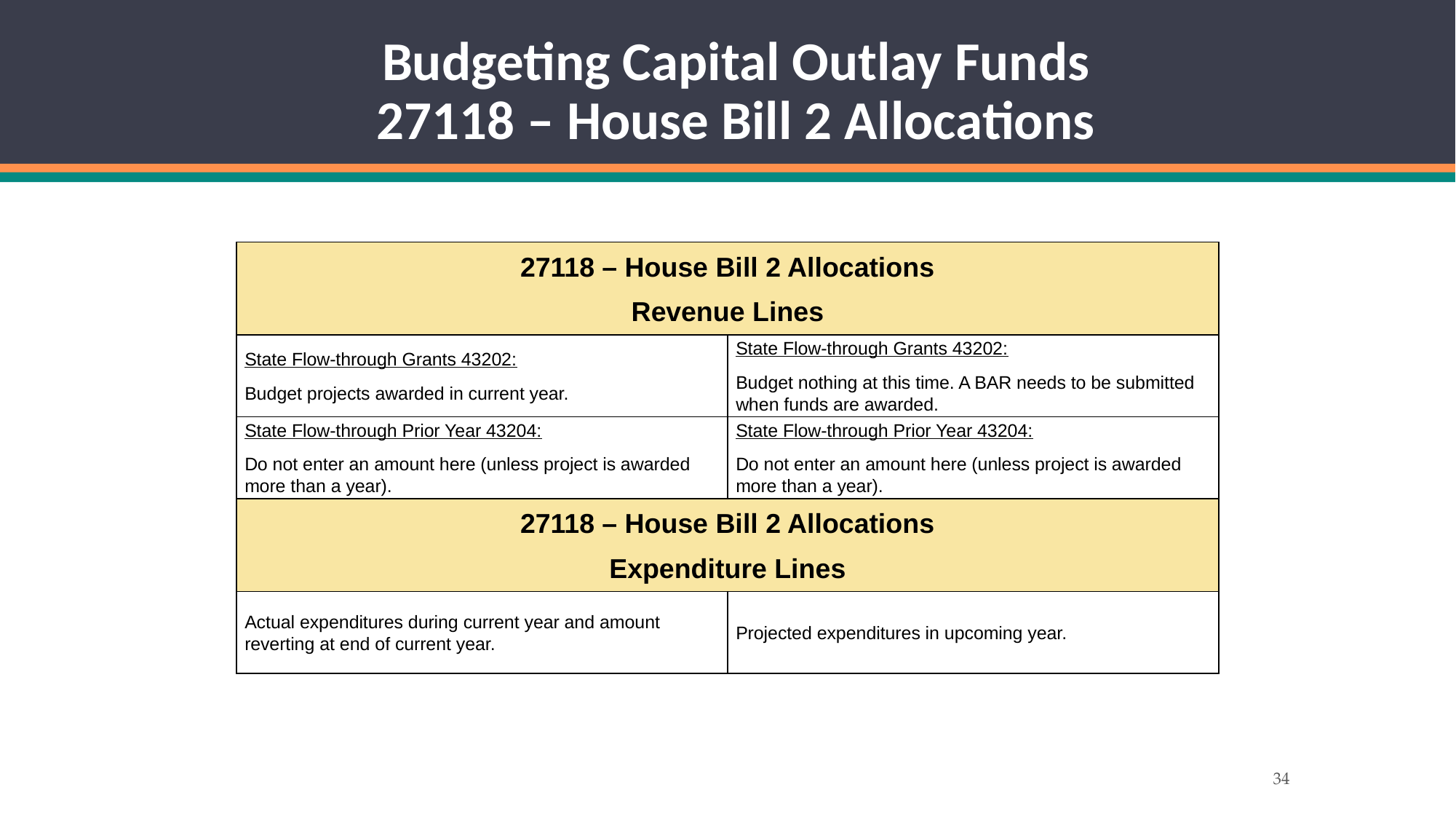

# Budgeting Capital Outlay Funds 27118 – House Bill 2 Allocations
| 27118 – House Bill 2 Allocations Revenue Lines |  |
| --- | --- |
| State Flow-through Grants 43202: Budget projects awarded in current year. | State Flow-through Grants 43202: Budget nothing at this time. A BAR needs to be submitted when funds are awarded. |
| State Flow-through Prior Year 43204: Do not enter an amount here (unless project is awarded more than a year). | State Flow-through Prior Year 43204: Do not enter an amount here (unless project is awarded more than a year). |
| 27118 – House Bill 2 Allocations Expenditure Lines |  |
| Actual expenditures during current year and amount reverting at end of current year. | Projected expenditures in upcoming year. |
34